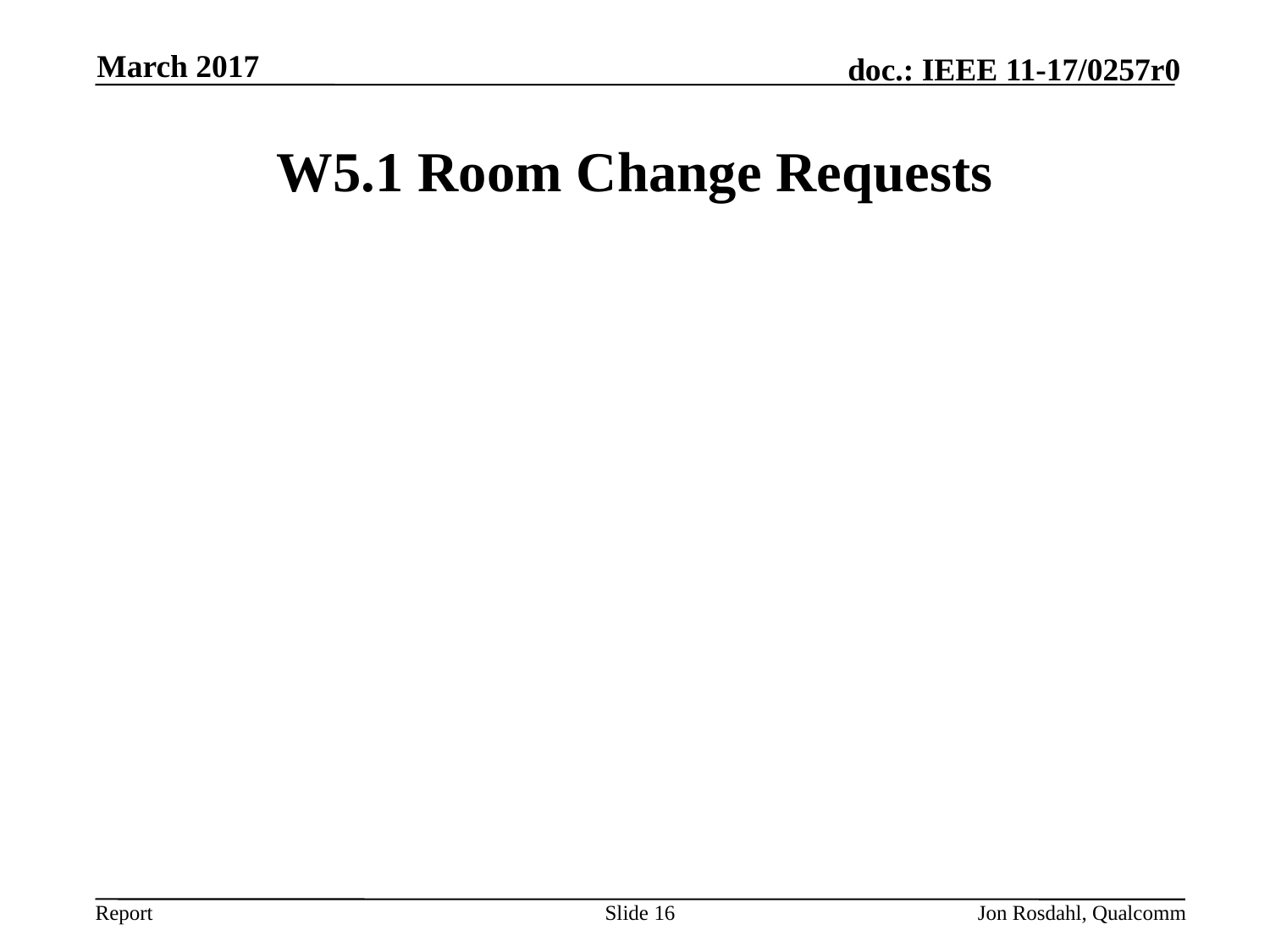

March 2017
# W5.1 Room Change Requests

Slide 16
Jon Rosdahl, Qualcomm